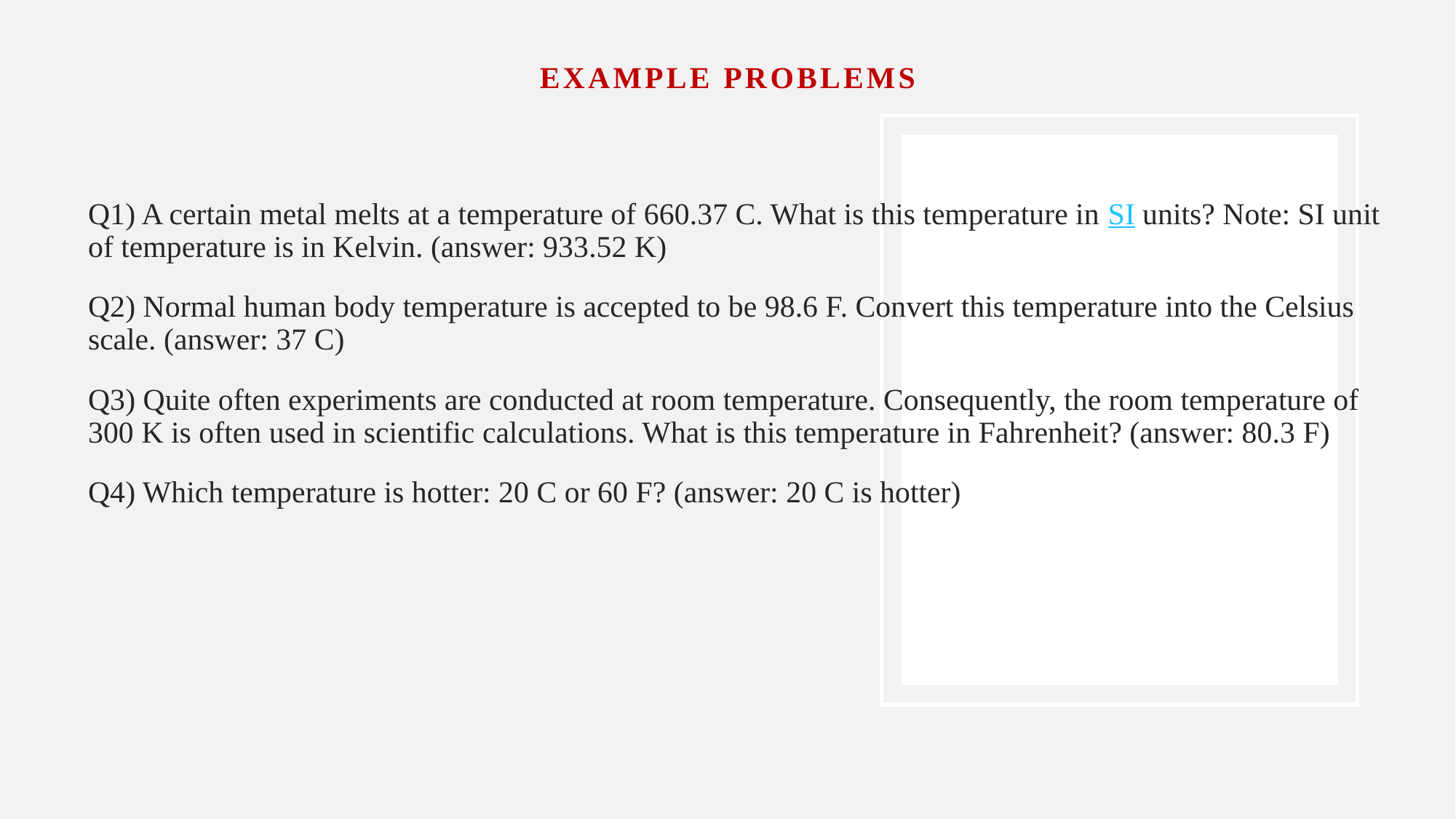

Example Problems

Q1) A certain metal melts at a temperature of 660.37 C. What is this temperature in SI units? Note: SI unit of temperature is in Kelvin. (answer: 933.52 K)
Q2) Normal human body temperature is accepted to be 98.6 F. Convert this temperature into the Celsius scale. (answer: 37 C)
Q3) Quite often experiments are conducted at room temperature. Consequently, the room temperature of 300 K is often used in scientific calculations. What is this temperature in Fahrenheit? (answer: 80.3 F)
Q4) Which temperature is hotter: 20 C or 60 F? (answer: 20 C is hotter)